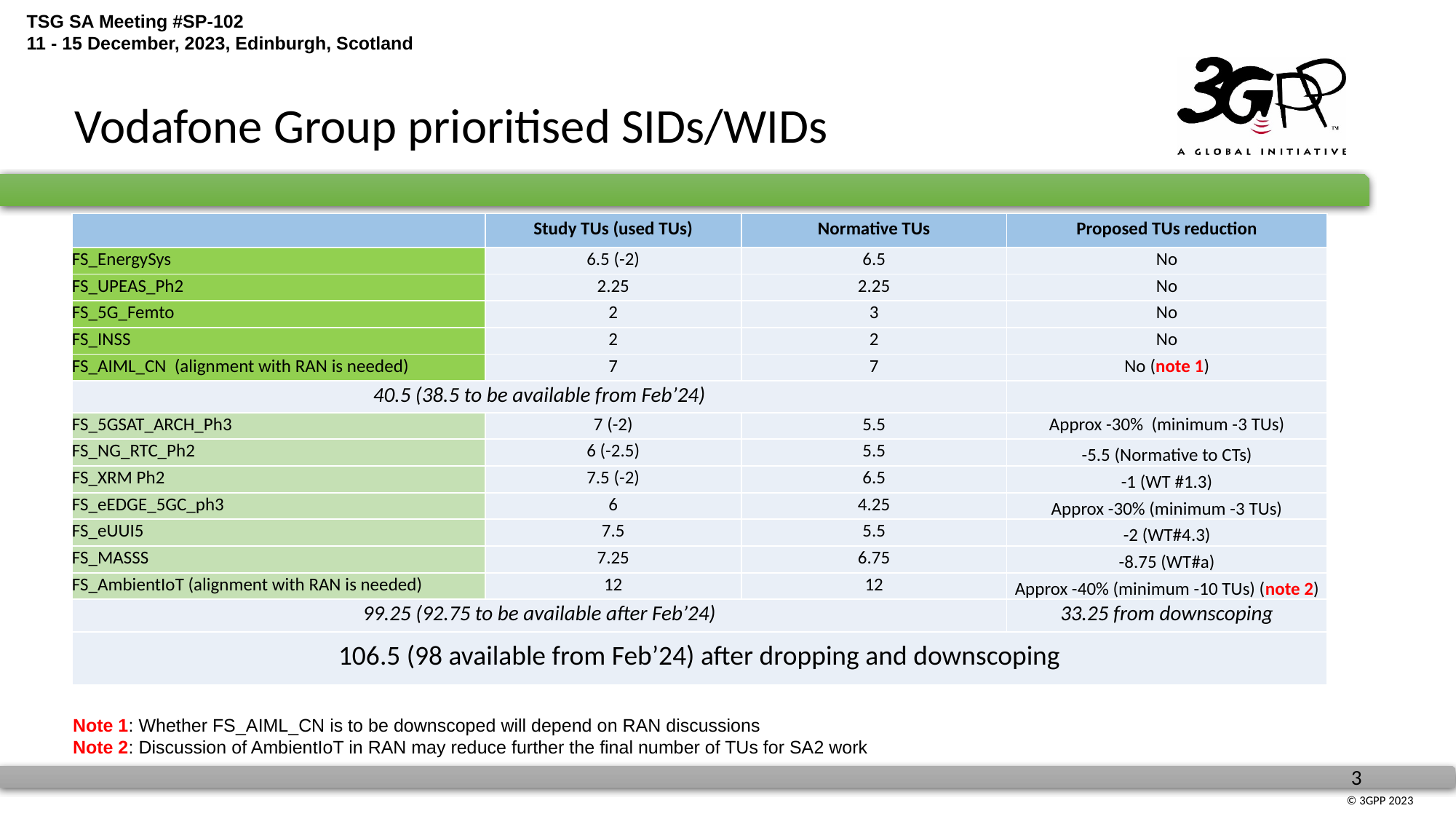

# Vodafone Group prioritised SIDs/WIDs
|  | Study TUs (used TUs) | Normative TUs | Proposed TUs reduction |
| --- | --- | --- | --- |
| FS\_EnergySys | 6.5 (-2) | 6.5 | No |
| FS\_UPEAS\_Ph2 | 2.25 | 2.25 | No |
| FS\_5G\_Femto | 2 | 3 | No |
| FS\_INSS | 2 | 2 | No |
| FS\_AIML\_CN (alignment with RAN is needed) | 7 | 7 | No (note 1) |
| 40.5 (38.5 to be available from Feb’24) | 40.5 (38.5 to be available from Feb’24) |  |  |
| FS\_5GSAT\_ARCH\_Ph3 | 7 (-2) | 5.5 | Approx -30% (minimum -3 TUs) |
| FS\_NG\_RTC\_Ph2 | 6 (-2.5) | 5.5 | -5.5 (Normative to CTs) |
| FS\_XRM Ph2 | 7.5 (-2) | 6.5 | -1 (WT #1.3) |
| FS\_eEDGE\_5GC\_ph3 | 6 | 4.25 | Approx -30% (minimum -3 TUs) |
| FS\_eUUI5 | 7.5 | 5.5 | -2 (WT#4.3) |
| FS\_MASSS | 7.25 | 6.75 | -8.75 (WT#a) |
| FS\_AmbientIoT (alignment with RAN is needed) | 12 | 12 | Approx -40% (minimum -10 TUs) (note 2) |
| 99.25 (92.75 to be available after Feb’24) | 99.25 (92.75 to be available after Feb’24) |  | 33.25 from downscoping |
| 106.5 (98 available from Feb’24) after dropping and downscoping | 40.5 (38.5 to be available from Feb’24) |  |  |
Note 1: Whether FS_AIML_CN is to be downscoped will depend on RAN discussions
Note 2: Discussion of AmbientIoT in RAN may reduce further the final number of TUs for SA2 work